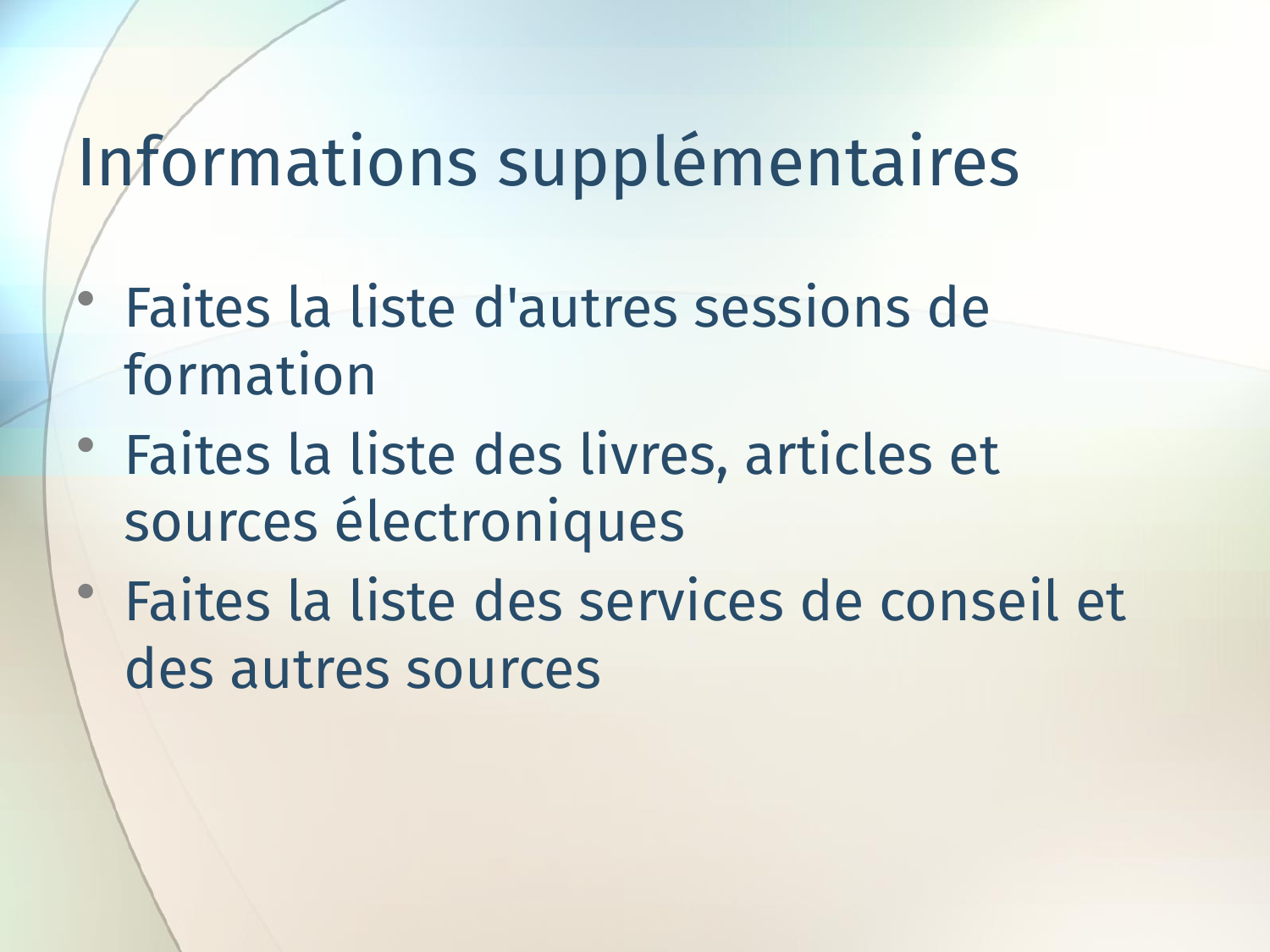

# Informations supplémentaires
Faites la liste d'autres sessions de formation
Faites la liste des livres, articles et sources électroniques
Faites la liste des services de conseil et des autres sources